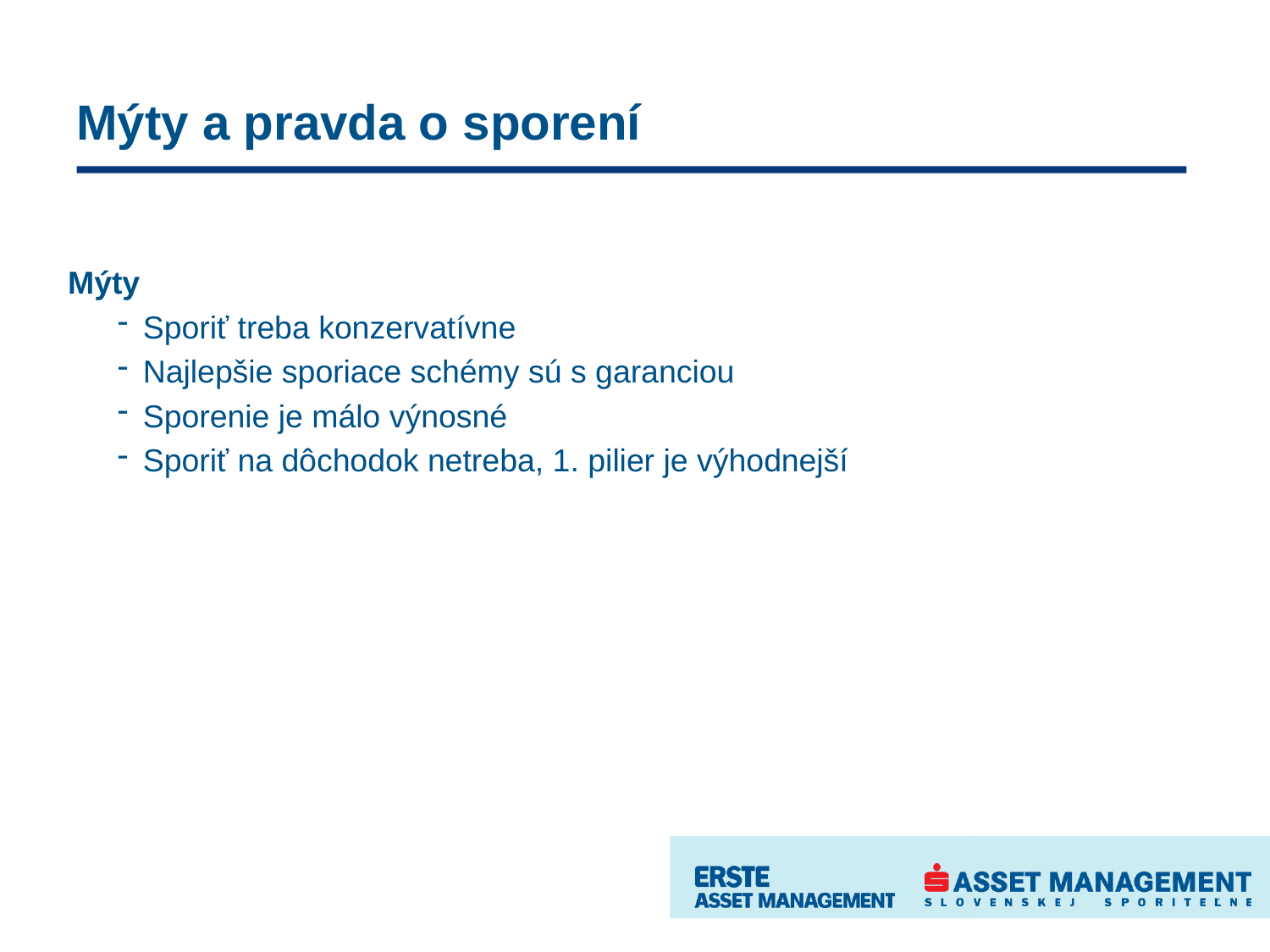

# Mýty a pravda o sporení
Mýty
Sporiť treba konzervatívne
Najlepšie sporiace schémy sú s garanciou
Sporenie je málo výnosné
Sporiť na dôchodok netreba, 1. pilier je výhodnejší